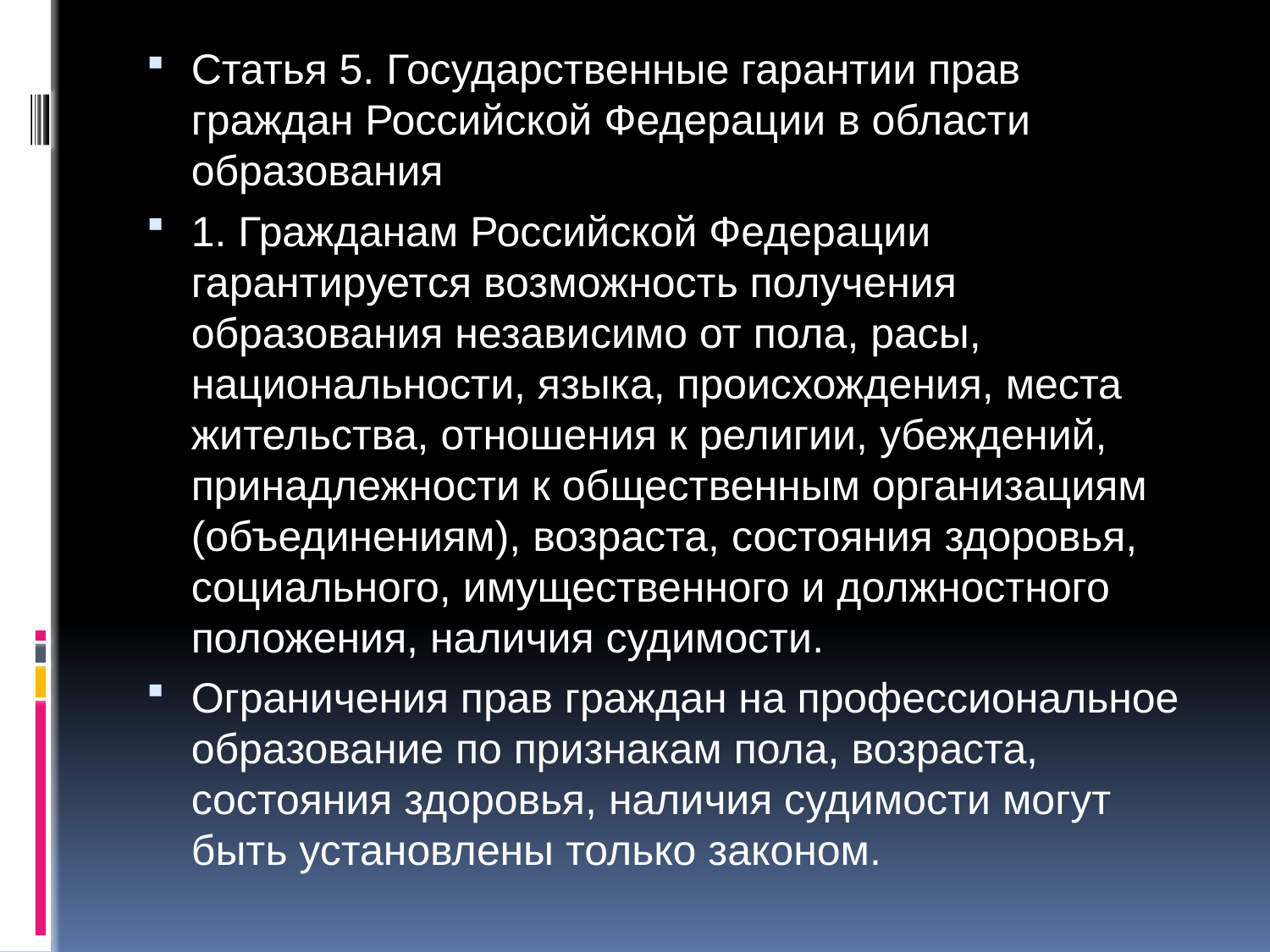

Статья 5. Государственные гарантии прав граждан Российской Федерации в области образования
1. Гражданам Российской Федерации гарантируется возможность получения образования независимо от пола, расы, национальности, языка, происхождения, места жительства, отношения к религии, убеждений, принадлежности к общественным организациям (объединениям), возраста, состояния здоровья, социального, имущественного и должностного положения, наличия судимости.
Ограничения прав граждан на профессиональное образование по признакам пола, возраста, состояния здоровья, наличия судимости могут быть установлены только законом.
#